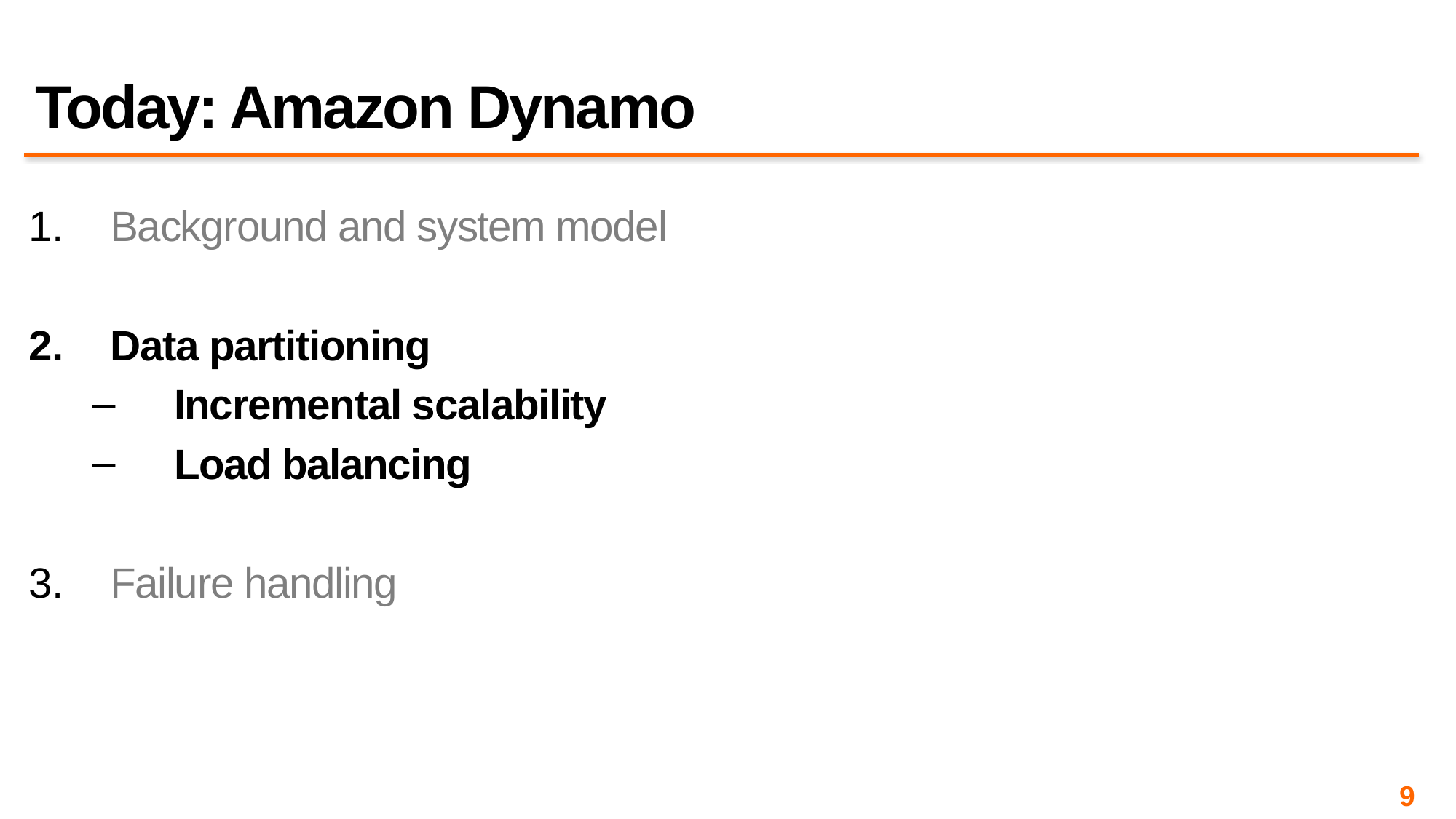

# Today: Amazon Dynamo
Background and system model

Data partitioning
Incremental scalability
Load balancing

Failure handling
9